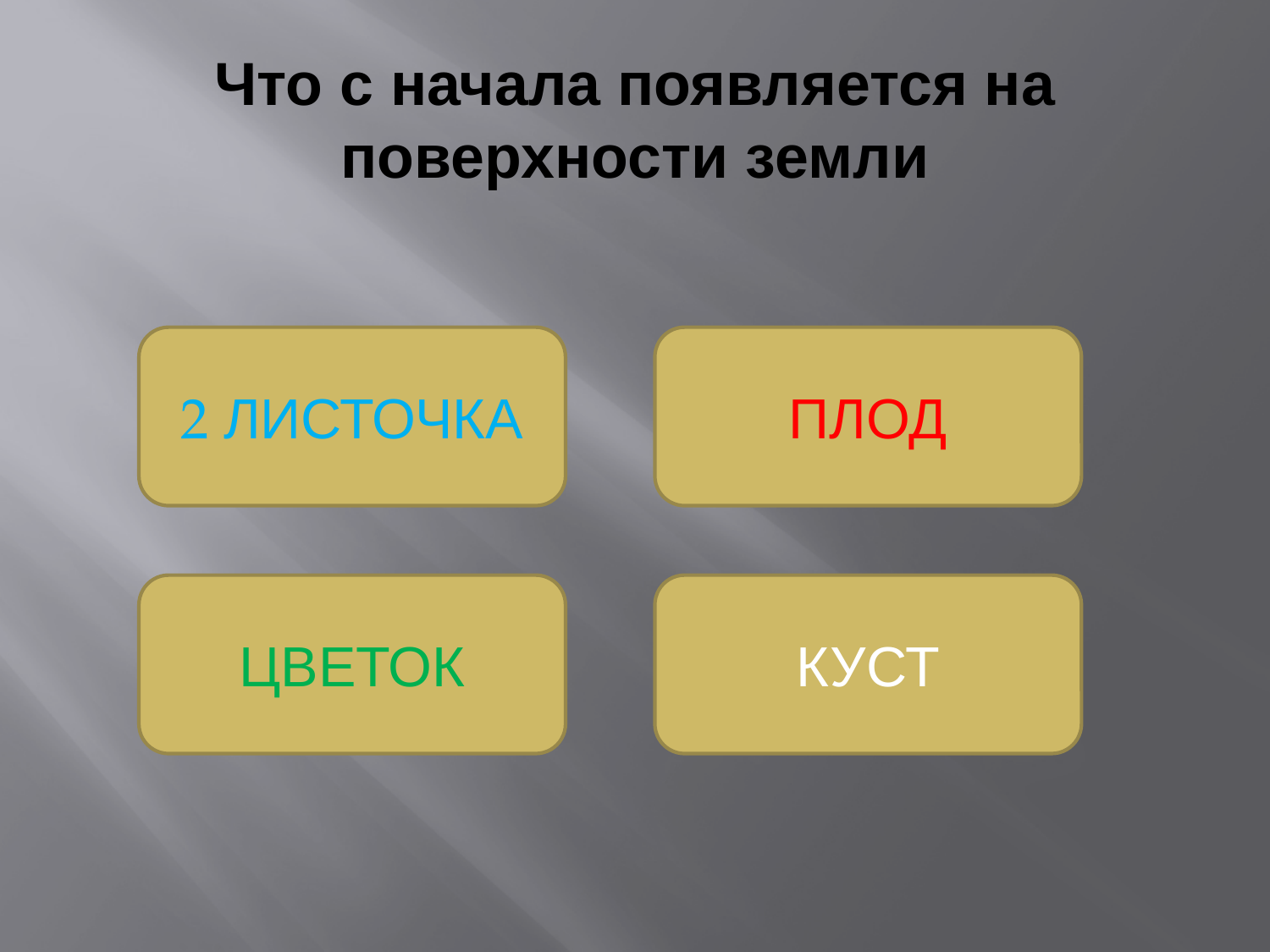

# Что с начала появляется на поверхности земли
2 ЛИСТОЧКА
ПЛОД
ЦВЕТОК
КУСТ